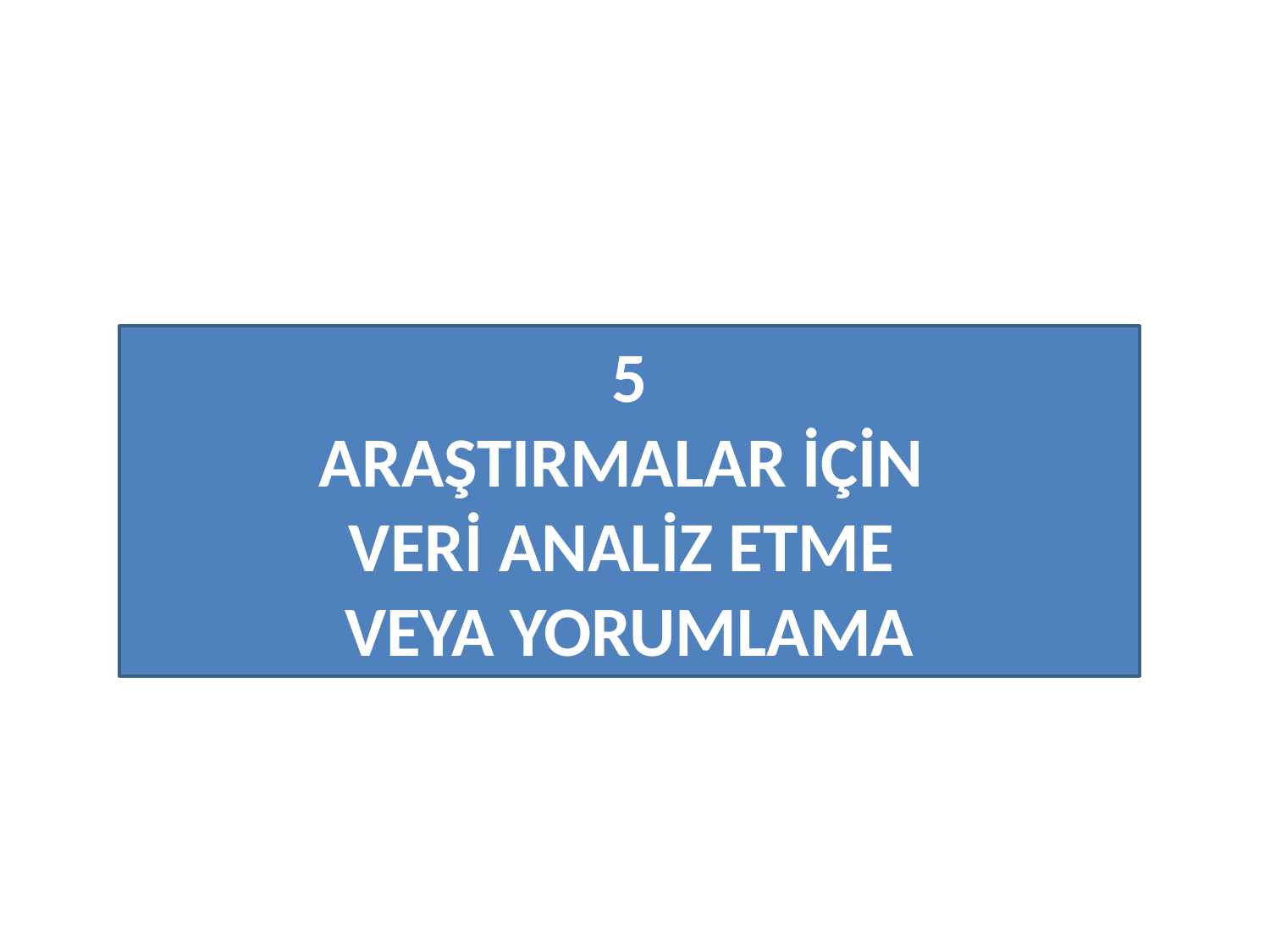

5
ARAŞTIRMALAR İÇİN
VERİ ANALİZ ETME
VEYA YORUMLAMA